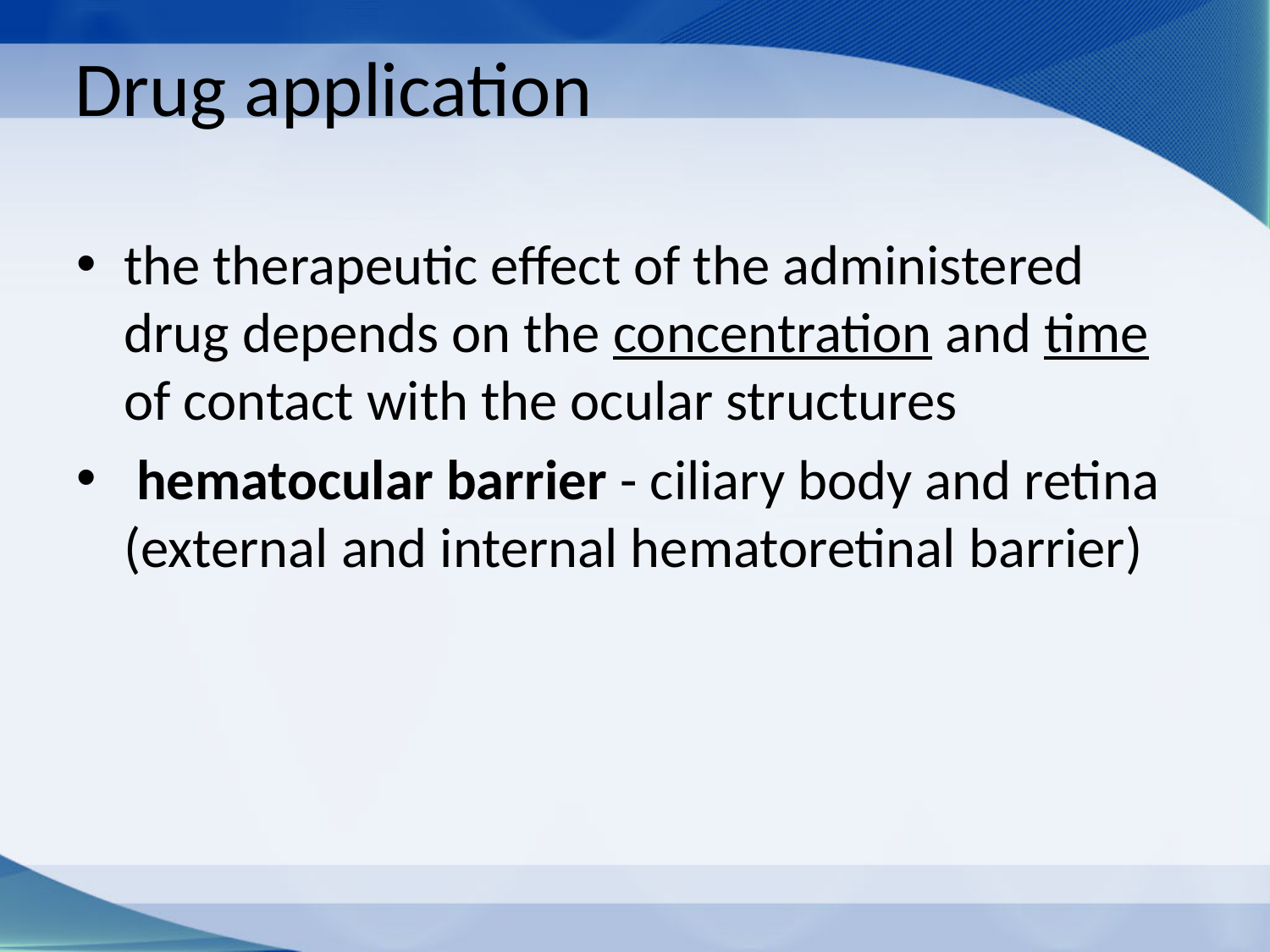

# Drug application
the therapeutic effect of the administered drug depends on the concentration and time of contact with the ocular structures
 hematocular barrier - ciliary body and retina (external and internal hematoretinal barrier)